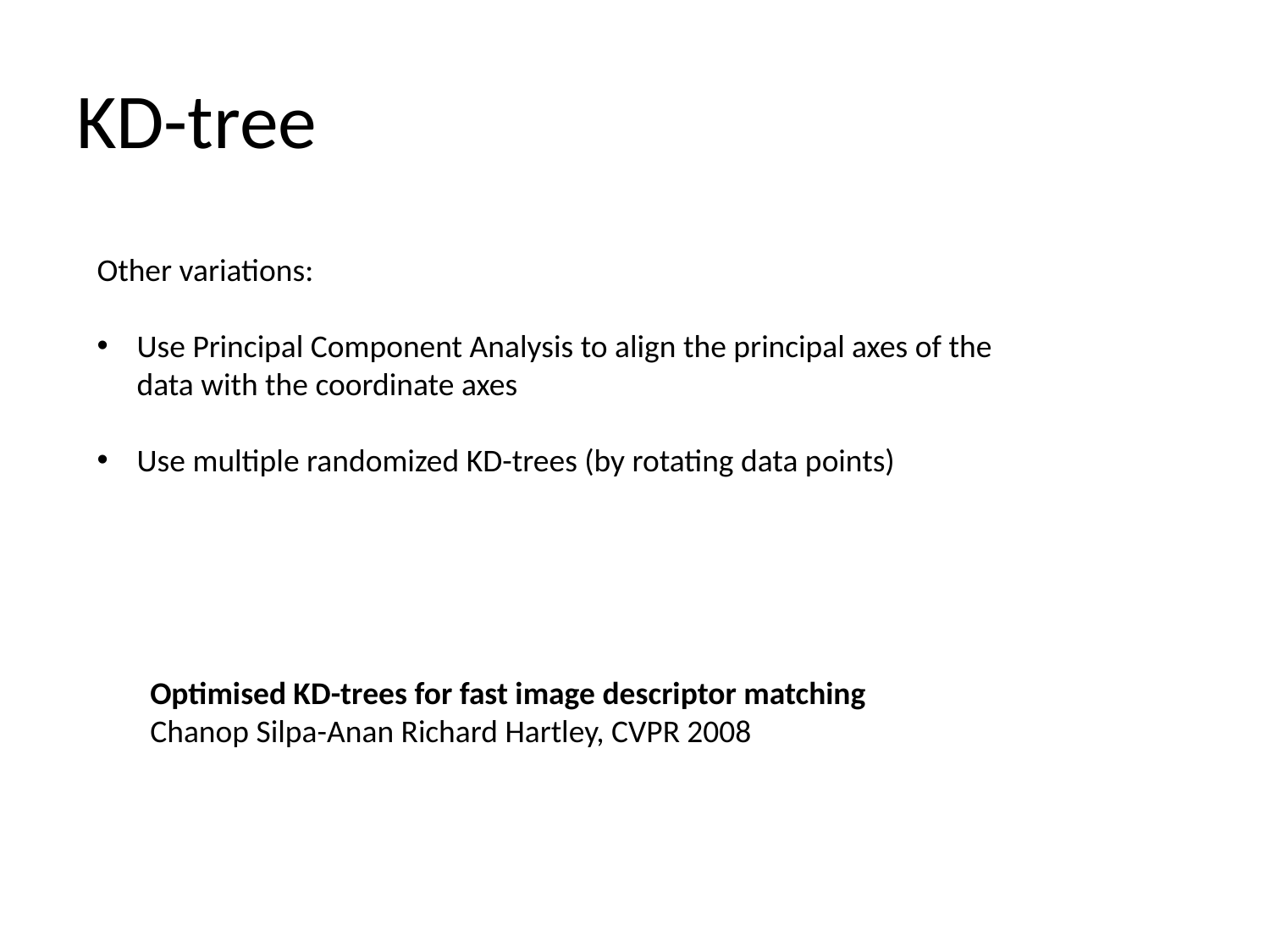

# KD-tree
Other variations:

Use Principal Component Analysis to align the principal axes of the data with the coordinate axes

Use multiple randomized KD-trees (by rotating data points)
Optimised KD-trees for fast image descriptor matching
Chanop Silpa-Anan Richard Hartley, CVPR 2008